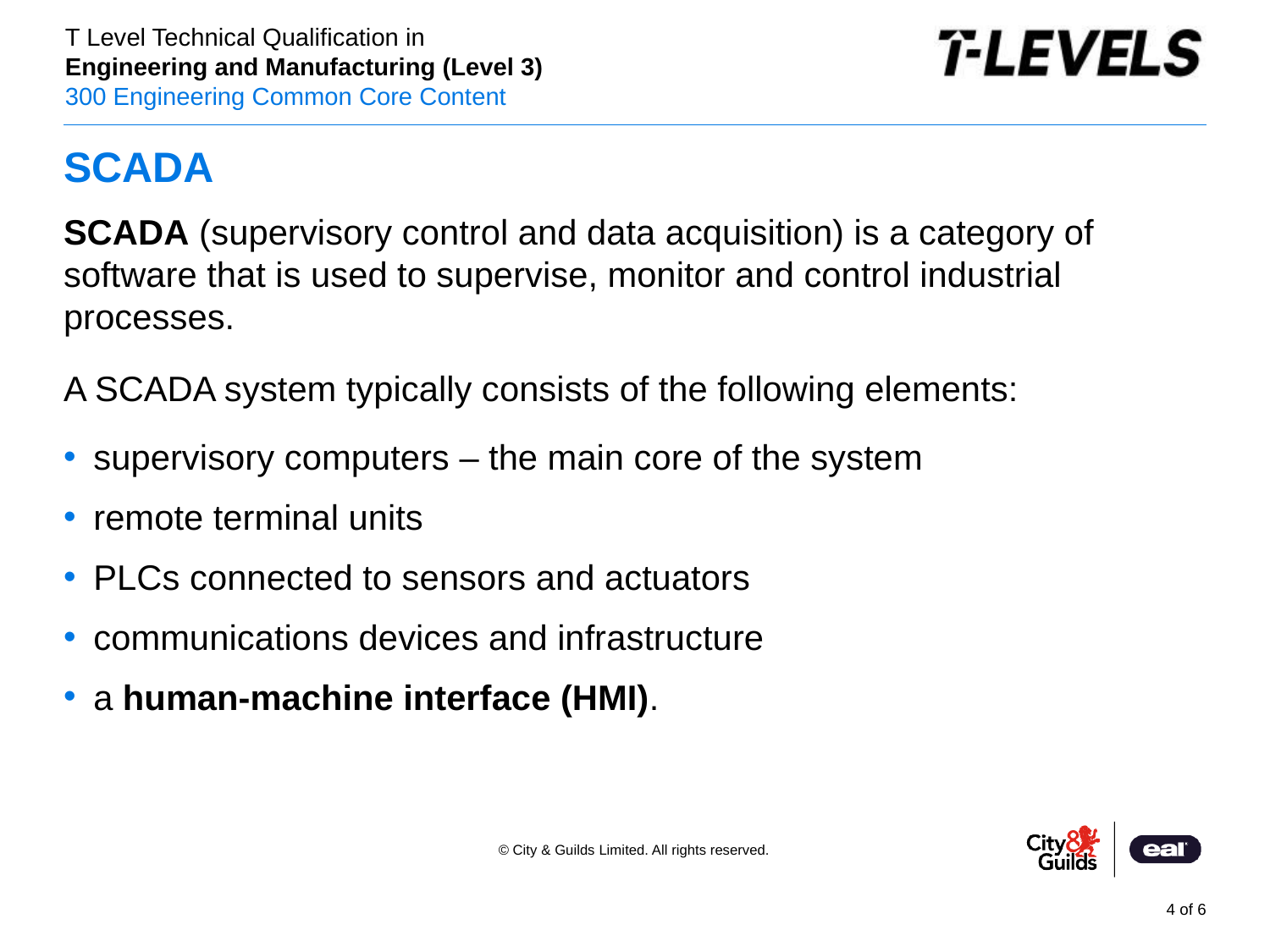

# SCADA
SCADA (supervisory control and data acquisition) is a category of software that is used to supervise, monitor and control industrial processes.
A SCADA system typically consists of the following elements:
supervisory computers – the main core of the system
remote terminal units
PLCs connected to sensors and actuators
communications devices and infrastructure
a human-machine interface (HMI).